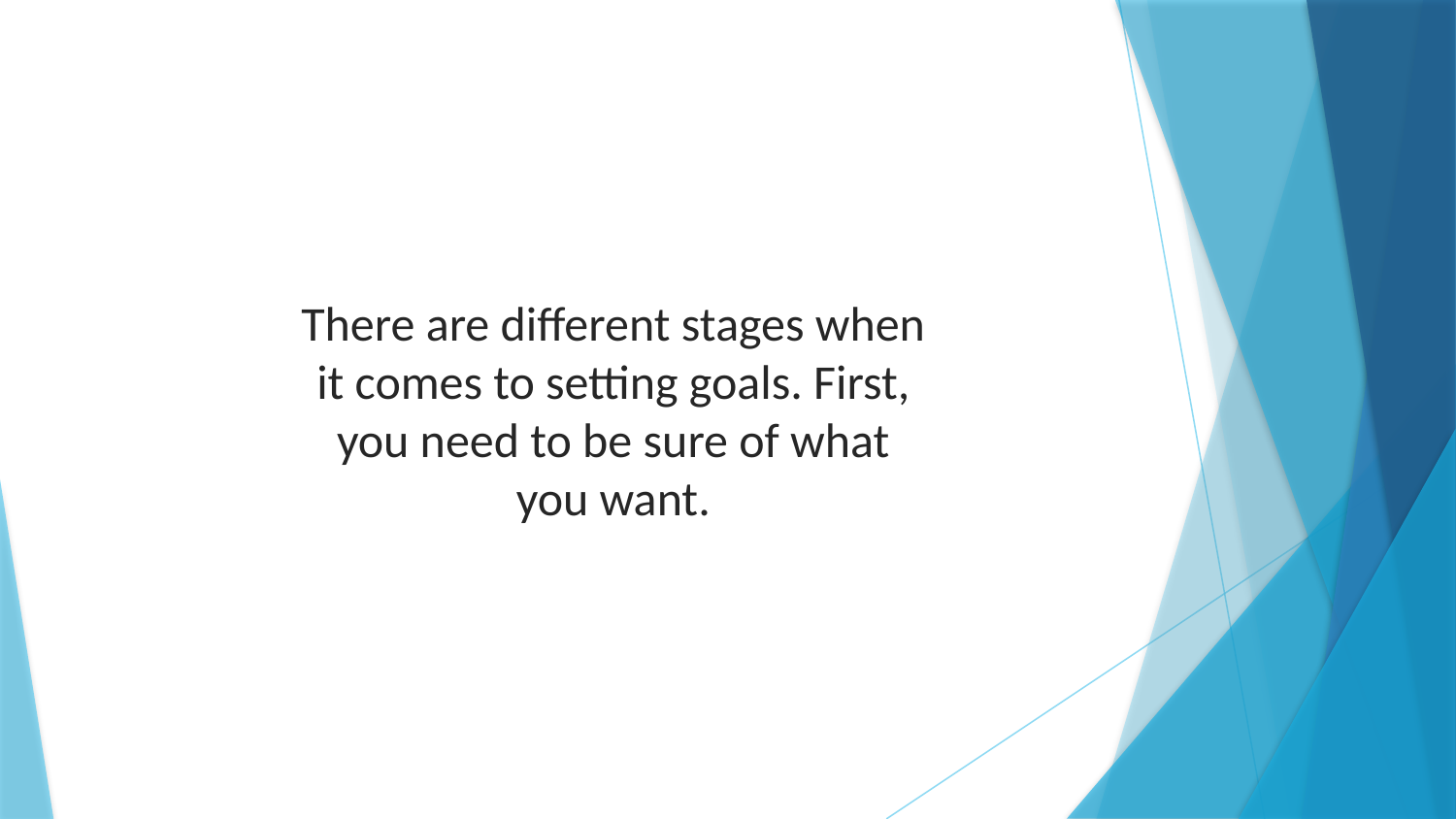

There are different stages when it comes to setting goals. First, you need to be sure of what you want.